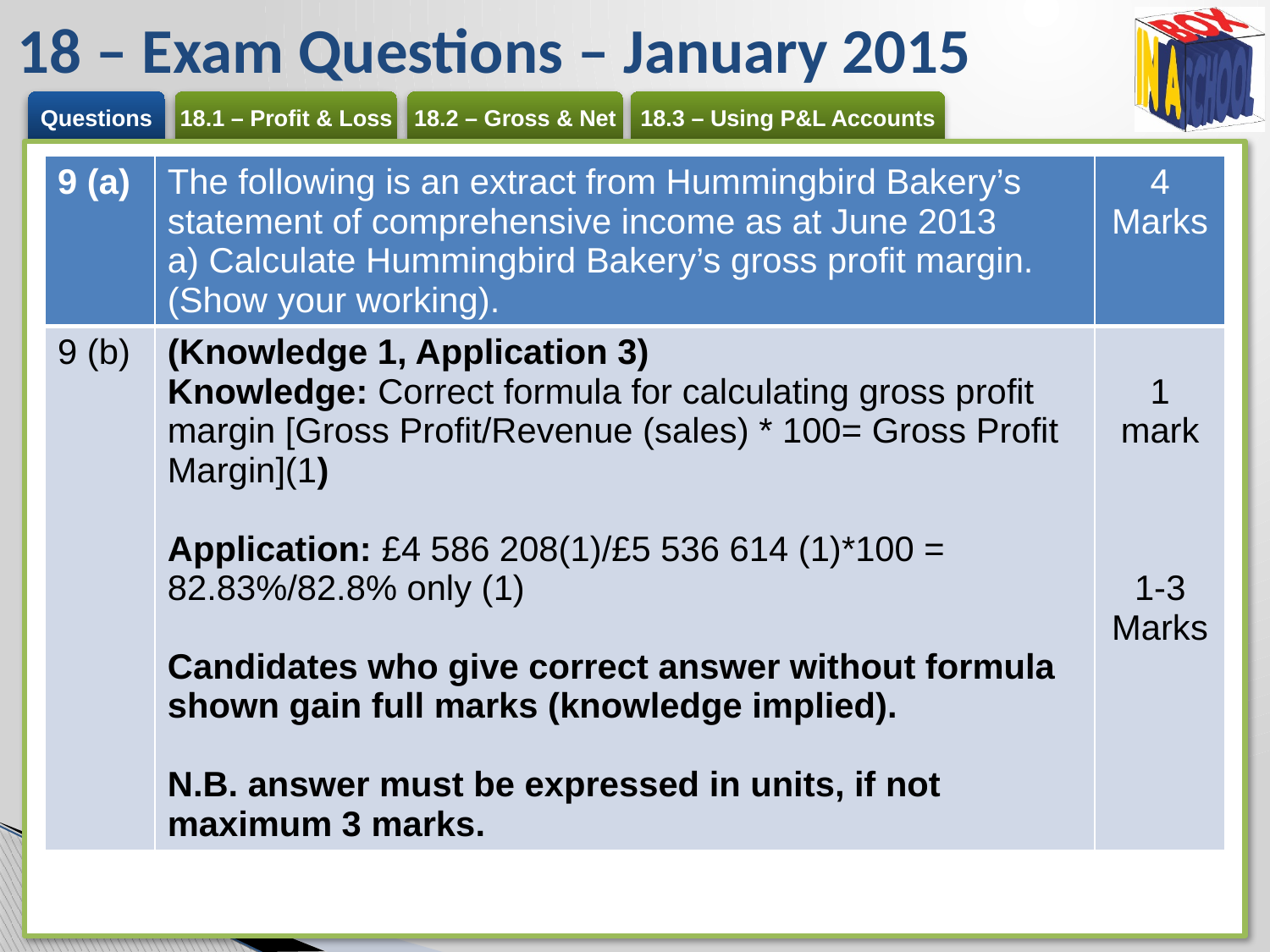

# 18 – Exam Questions – January 2015
| 9 (a) | The following is an extract from Hummingbird Bakery’s statement of comprehensive income as at June 2013 a) Calculate Hummingbird Bakery’s gross profit margin. (Show your working). | 4 Marks |
| --- | --- | --- |
| 9 (b) | (Knowledge 1, Application 3) Knowledge: Correct formula for calculating gross profit margin [Gross Profit/Revenue (sales) \* 100= Gross Profit Margin](1) Application: £4 586 208(1)/£5 536 614 (1)\*100 = 82.83%/82.8% only (1) Candidates who give correct answer without formula shown gain full marks (knowledge implied). N.B. answer must be expressed in units, if not maximum 3 marks. | 1 mark 1-3 Marks |